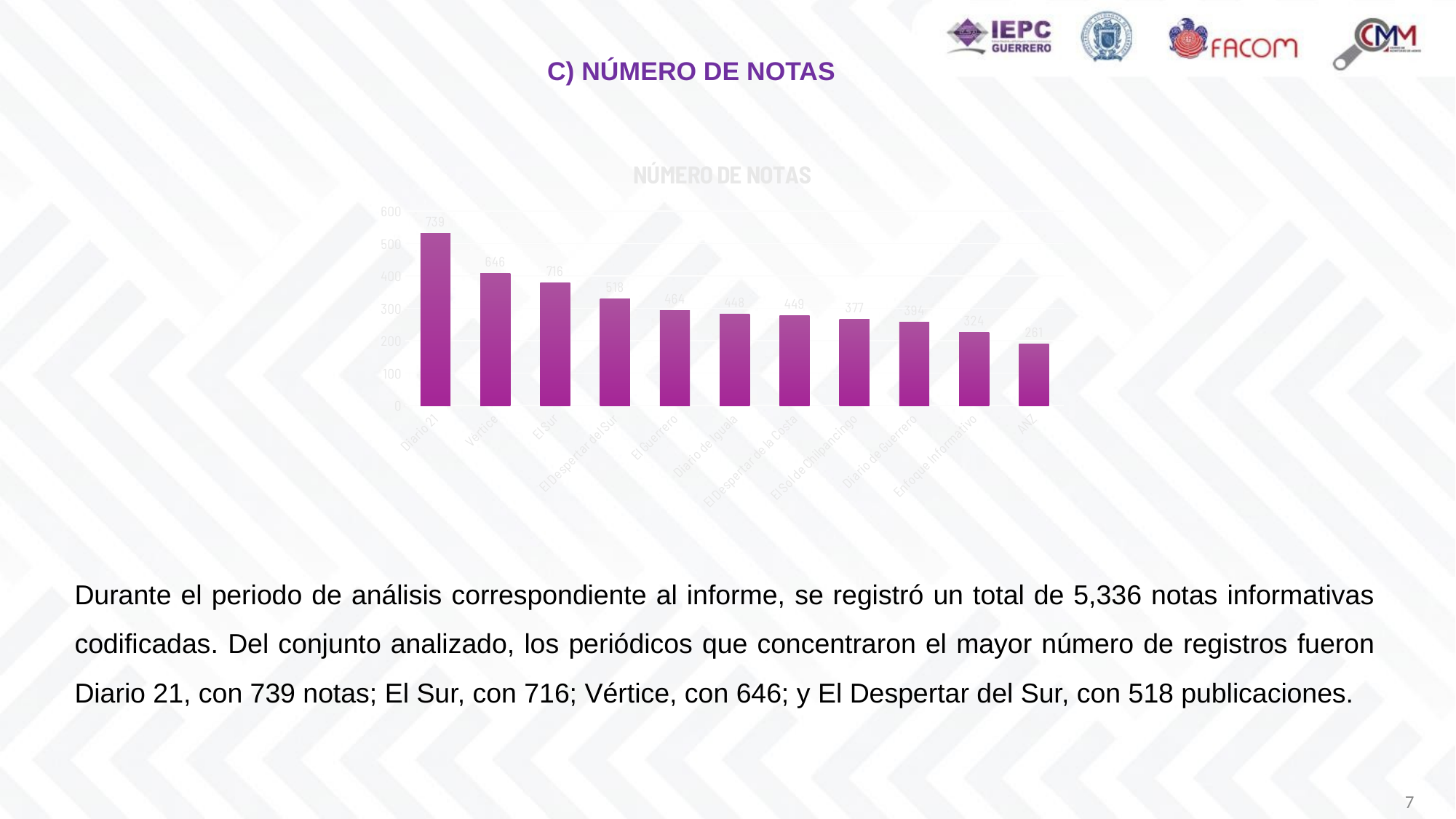

C) NÚMERO DE NOTAS

### Chart: NÚMERO DE NOTAS

| Category |  |
|---|---|
| Diario 21 | 531.0 |
| Vértice | 409.0 |
| El Sur | 378.0 |
| El Despertar del Sur | 329.0 |
| El Guerrero | 293.0 |
| Diario de Iguala | 281.0 |
| El Despertar de la Costa | 278.0 |
| El Sol de Chilpancingo | 267.0 |
| Diario de Guerrero | 258.0 |
| Enfoque Informativo | 226.0 |
| ANZ | 190.0 |
Durante el periodo de análisis correspondiente al informe, se registró un total de 5,336 notas informativas codificadas. Del conjunto analizado, los periódicos que concentraron el mayor número de registros fueron Diario 21, con 739 notas; El Sur, con 716; Vértice, con 646; y El Despertar del Sur, con 518 publicaciones.
7